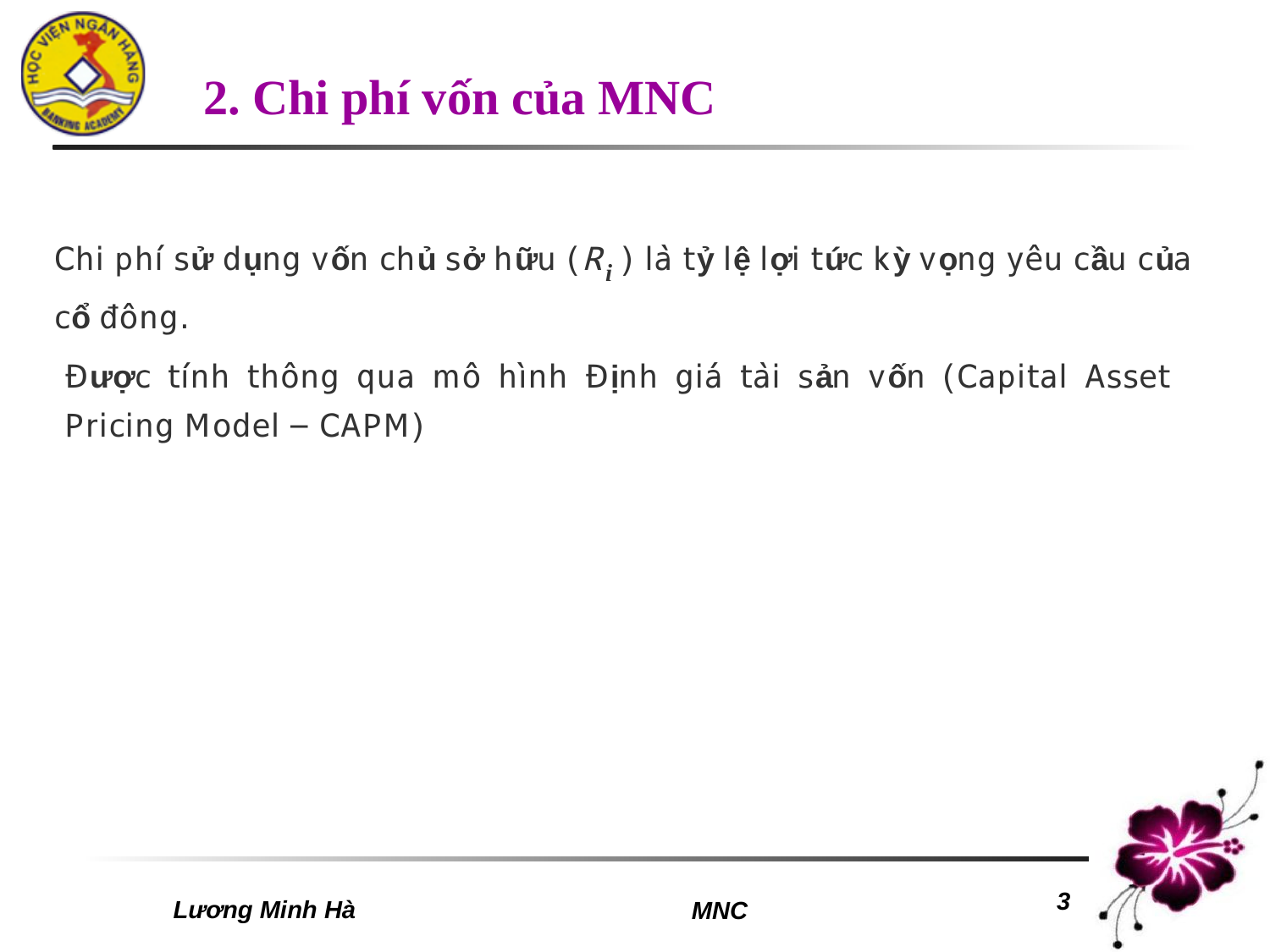

# 2. Chi phí vốn của MNC
Chi phí sử dụng vốn chủ sở hữu (Ri ) là tỷ lệ lợi tức kỳ vọng yêu cầu của cổ đông.
Được tính thông qua mô hình Định giá tài sản vốn (Capital Asset Pricing Model – CAPM)
Lương Minh Hà